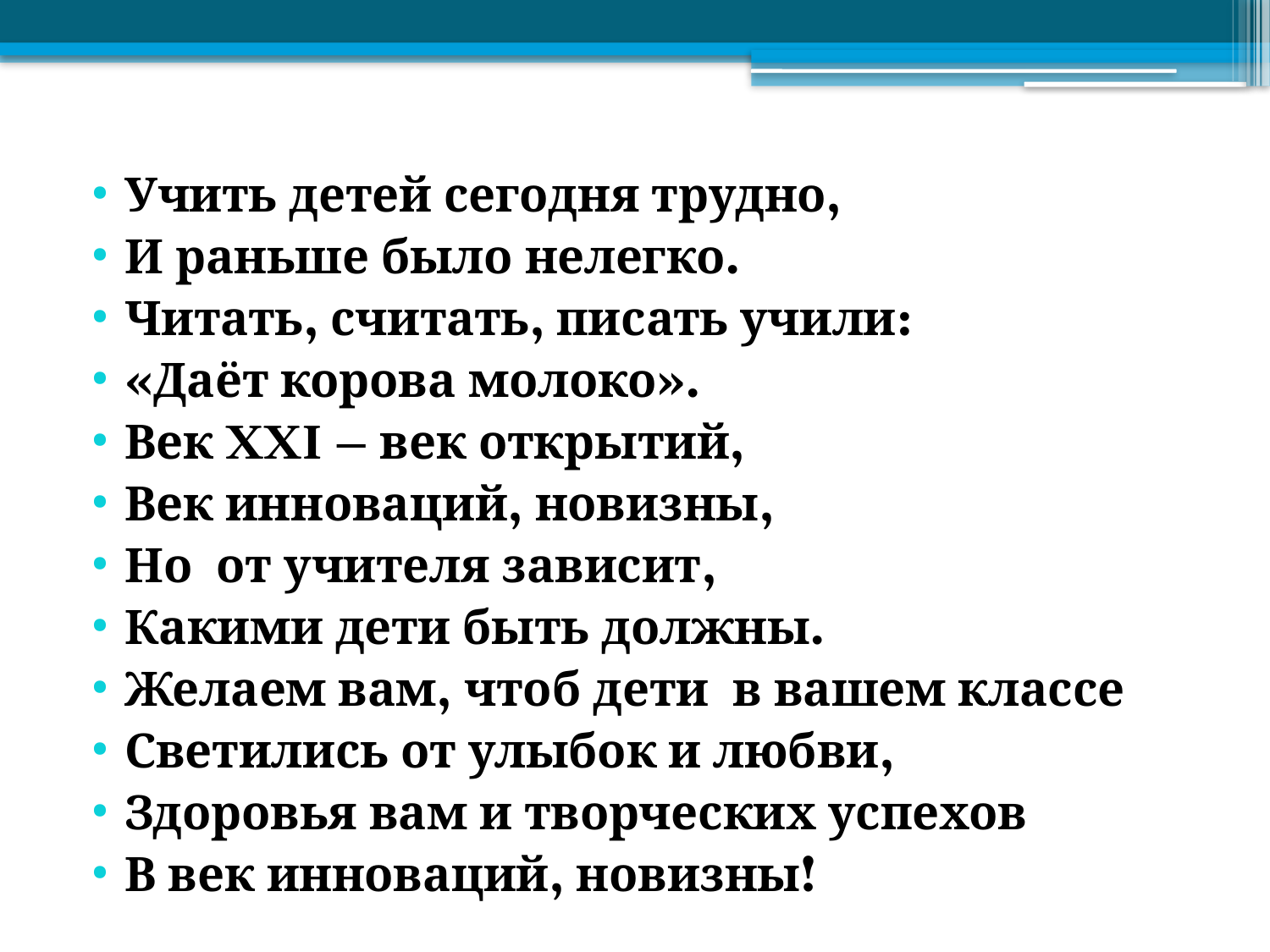

Учить детей сегодня трудно,
И раньше было нелегко.
Читать, считать, писать учили:
«Даёт корова молоко».
Век XXI – век открытий,
Век инноваций, новизны,
Но  от учителя зависит,
Какими дети быть должны.
Желаем вам, чтоб дети  в вашем классе
Светились от улыбок и любви,
Здоровья вам и творческих успехов
В век инноваций, новизны!

#